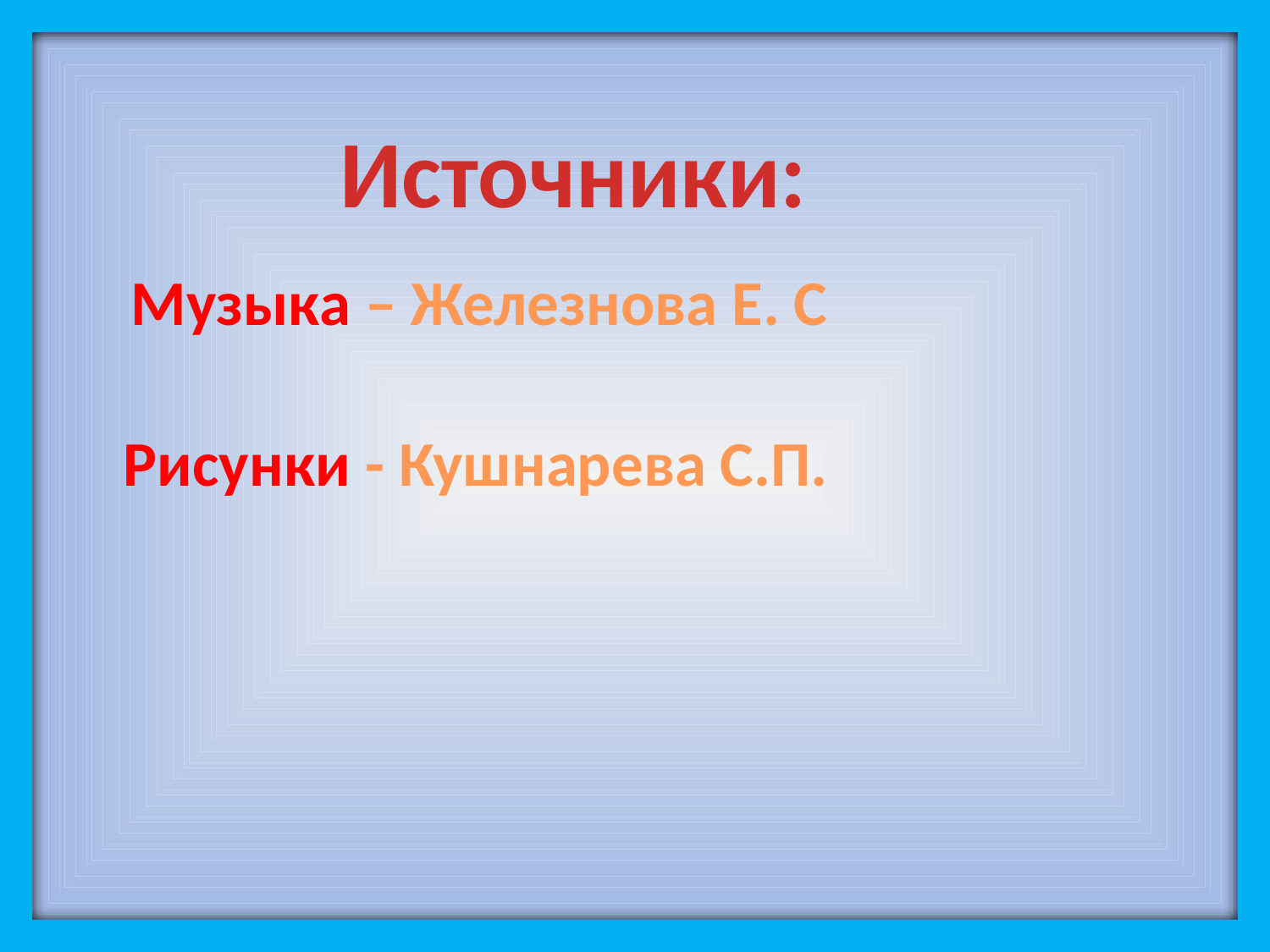

Источники:
Музыка – Железнова Е. С
Рисунки - Кушнарева С.П.